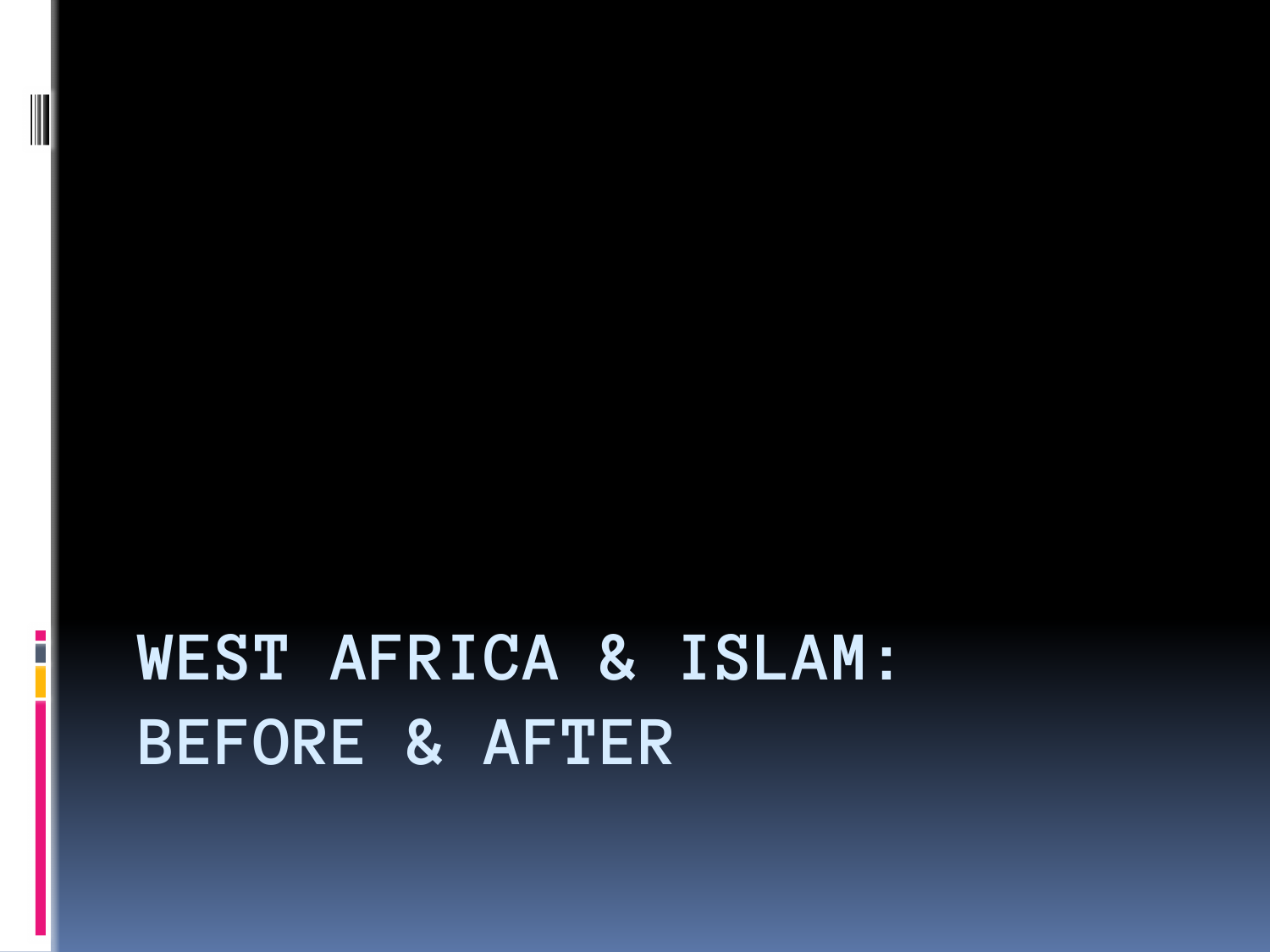

# West Africa & Islam: Before & After